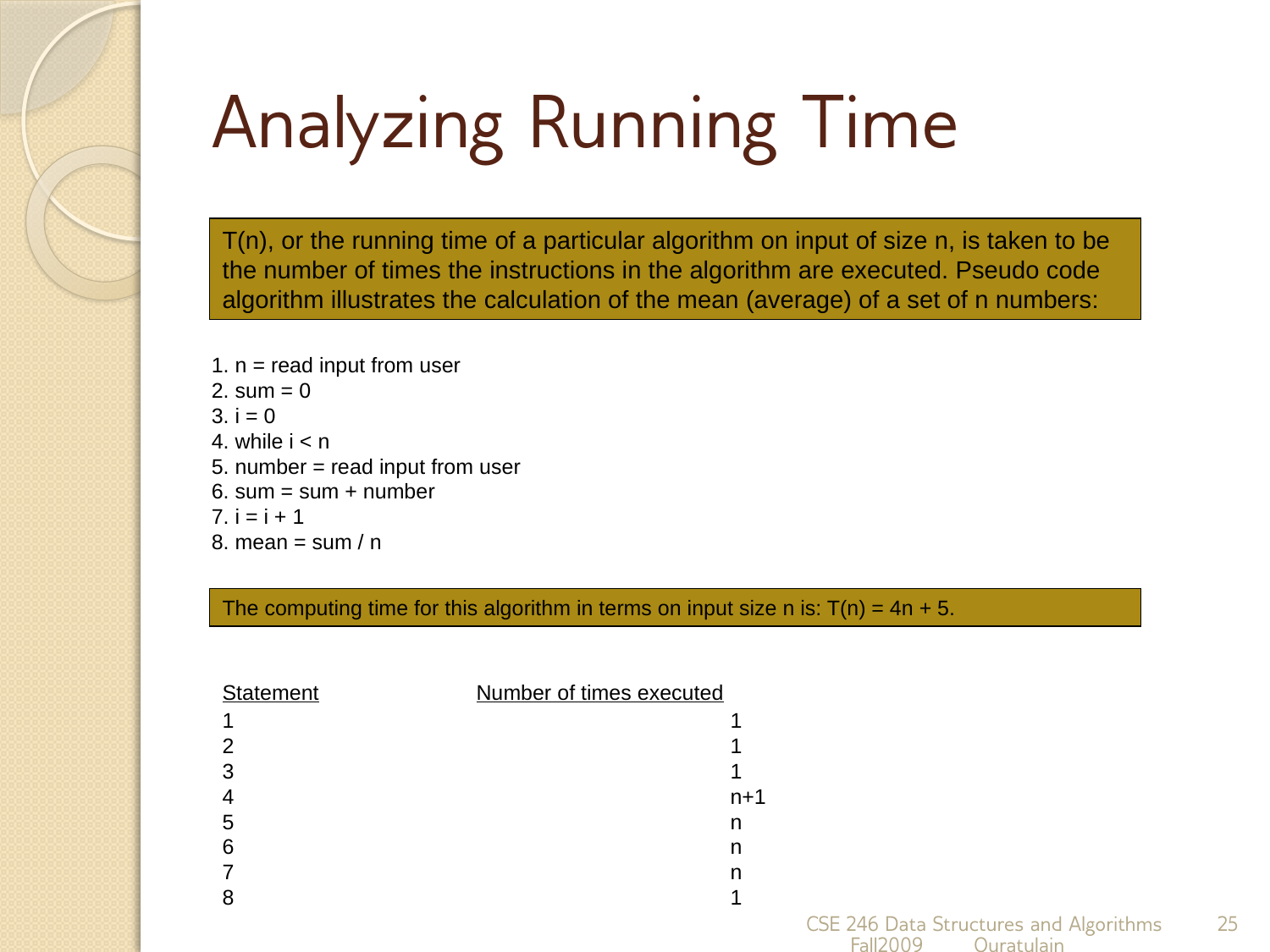

# Analyzing Running Time
T(n), or the running time of a particular algorithm on input of size n, is taken to be the number of times the instructions in the algorithm are executed. Pseudo code algorithm illustrates the calculation of the mean (average) of a set of n numbers:
1. n = read input from user
2. sum = 0
3. i = 0
4. while i < n
5. number = read input from user
6. sum = sum + number
7. i = i + 1
8. mean = sum / n
The computing time for this algorithm in terms on input size n is: T(n) = 4n + 5.
	Statement		Number of times executed
	1				1
	2				1
	3				1
	4				n+1
	5				n
	6				n
	7				n
	8				1
CSE 246 Data Structures and Algorithms          Fall2009        Quratulain
25